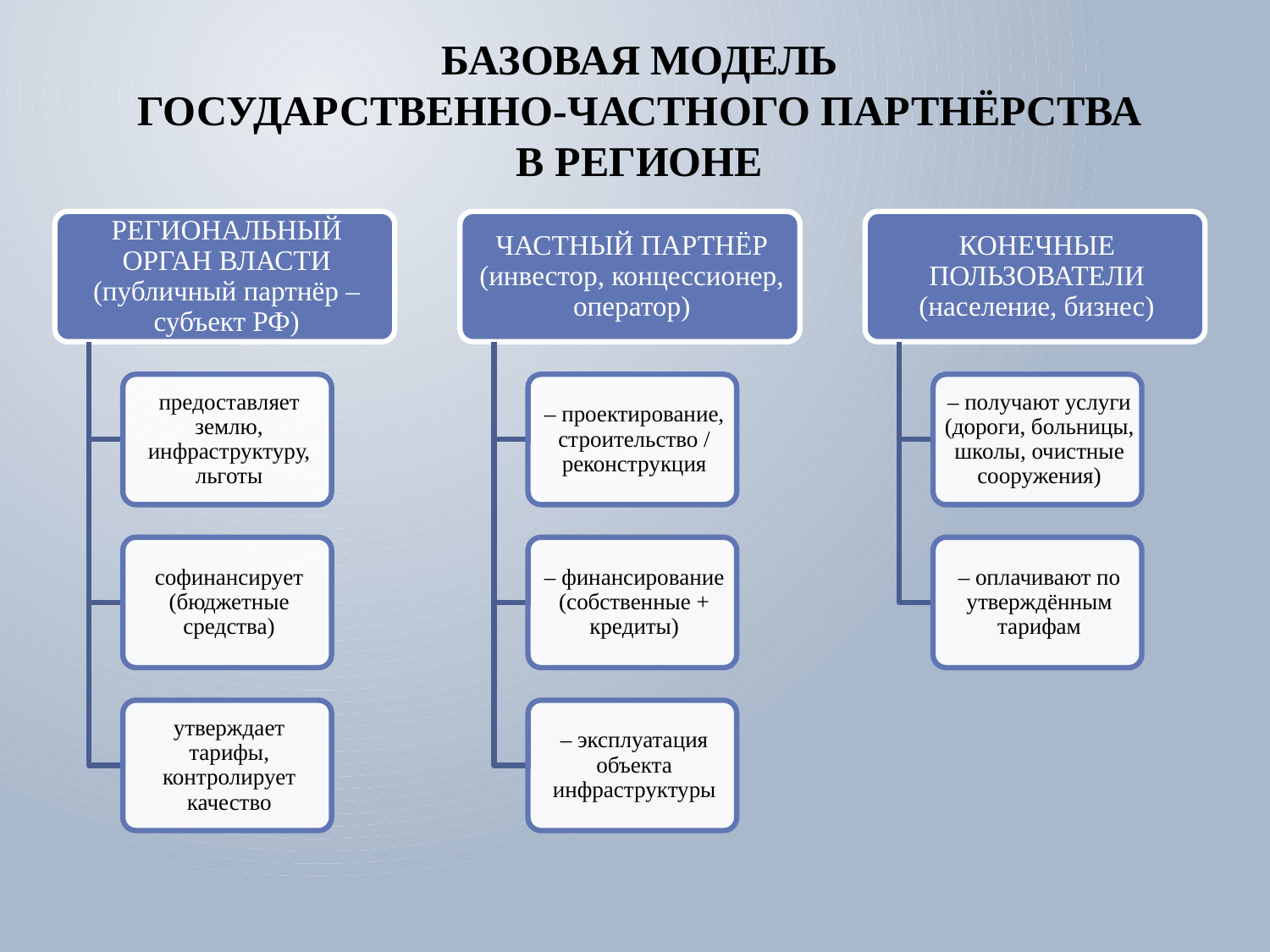

# Базовая модель государственно-частного партнёрства в регионе
РЕГИОНАЛЬНЫЙ ОРГАН ВЛАСТИ (публичный партнёр – субъект РФ)
предоставляет землю, инфраструктуру, льготы
софинансирует (бюджетные средства)
утверждает тарифы, контролирует качество
ЧАСТНЫЙ ПАРТНЁР (инвестор, концессионер, оператор)
– проектирование, строительство / реконструкция
– финансирование (собственные + кредиты)
– эксплуатация объекта инфраструктуры
КОНЕЧНЫЕ ПОЛЬЗОВАТЕЛИ (население, бизнес)
– получают услуги (дороги, больницы, школы, очистные сооружения)
– оплачивают по утверждённым тарифам